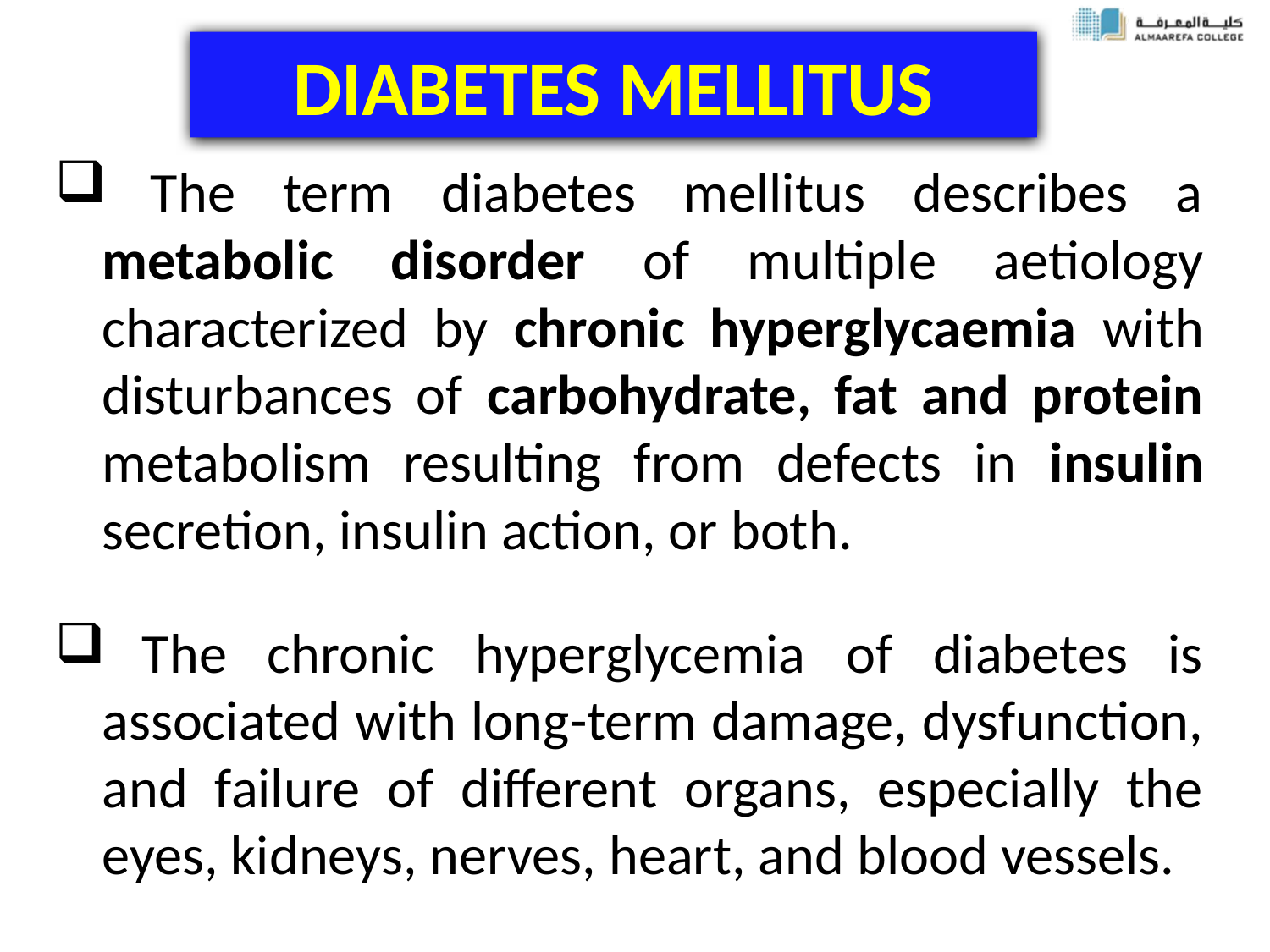

# DIABETES MELLITUS
 The term diabetes mellitus describes a metabolic disorder of multiple aetiology characterized by chronic hyperglycaemia with disturbances of carbohydrate, fat and protein metabolism resulting from defects in insulin secretion, insulin action, or both.

 The chronic hyperglycemia of diabetes is associated with long-term damage, dysfunction, and failure of different organs, especially the eyes, kidneys, nerves, heart, and blood vessels.